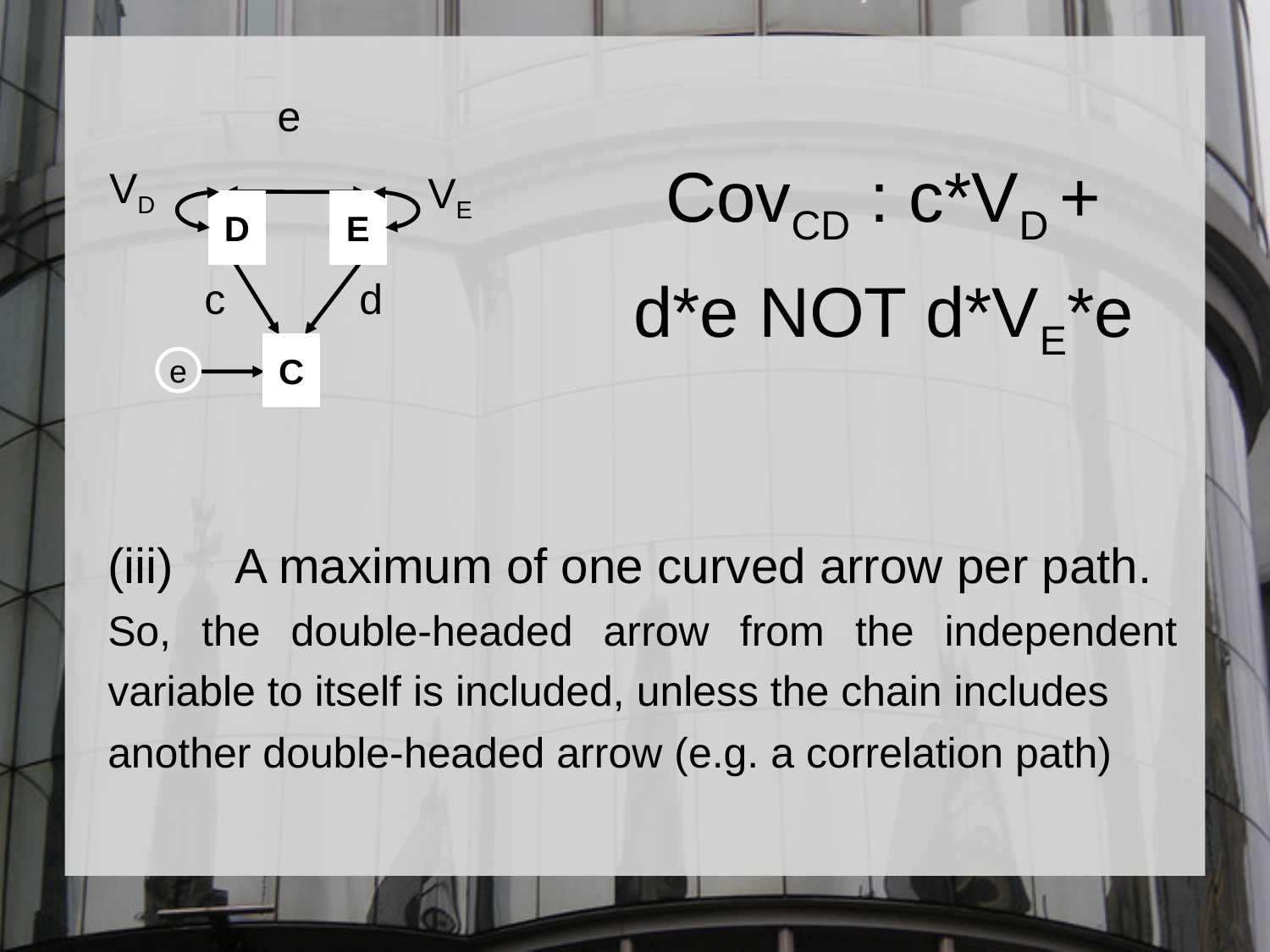

e
CovCD : c*VD +
d*e NOT d*VE*e

VD
VE
D
E

c
d
C
e

(iii)	A maximum of one curved arrow per path.
So, the double-headed arrow from the independent variable to itself is included, unless the chain includes
another double-headed arrow (e.g. a correlation path)